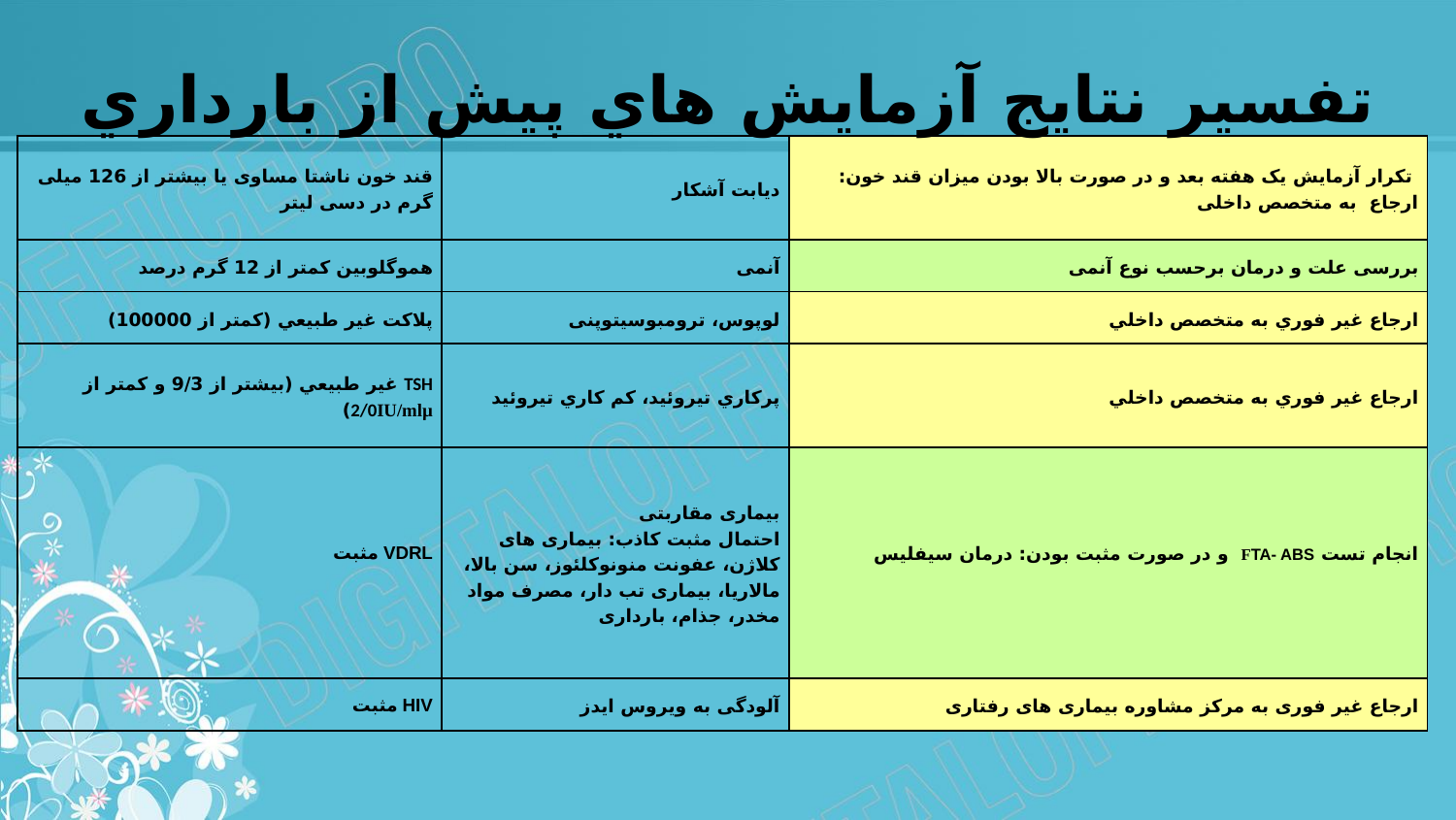

# تفسير نتايج آزمايش هاي پيش از بارداري

| قند خون ناشتا مساوی یا بیشتر از 126 میلی گرم در دسی لیتر | دیابت آشکار | تکرار آزمایش یک هفته بعد و در صورت بالا بودن میزان قند خون: ارجاع به متخصص داخلی |
| --- | --- | --- |
| هموگلوبین کمتر از 12 گرم درصد | آنمی | بررسی علت و درمان برحسب نوع آنمی |
| پلاكت غير طبيعي (کمتر از 100000) | لوپوس، ترومبوسیتوپنی | ارجاع غير فوري به متخصص داخلي |
| TSH غير طبيعي (بيشتر از 9/3 و کمتر از 2/0IU/mlµ) | پركاري تيروئيد، كم كاري تيروئيد | ارجاع غير فوري به متخصص داخلي |
| VDRL مثبت | بیماری مقاربتی احتمال مثبت کاذب: بیماری های کلاژن، عفونت منونوکلئوز، سن بالا، مالاریا، بیماری تب دار، مصرف مواد مخدر، جذام، بارداری | انجام تست FTA- ABS و در صورت مثبت بودن: درمان سیفلیس |
| HIV مثبت | آلودگی به ویروس ایدز | ارجاع غیر فوری به مرکز مشاوره بیماری های رفتاری |